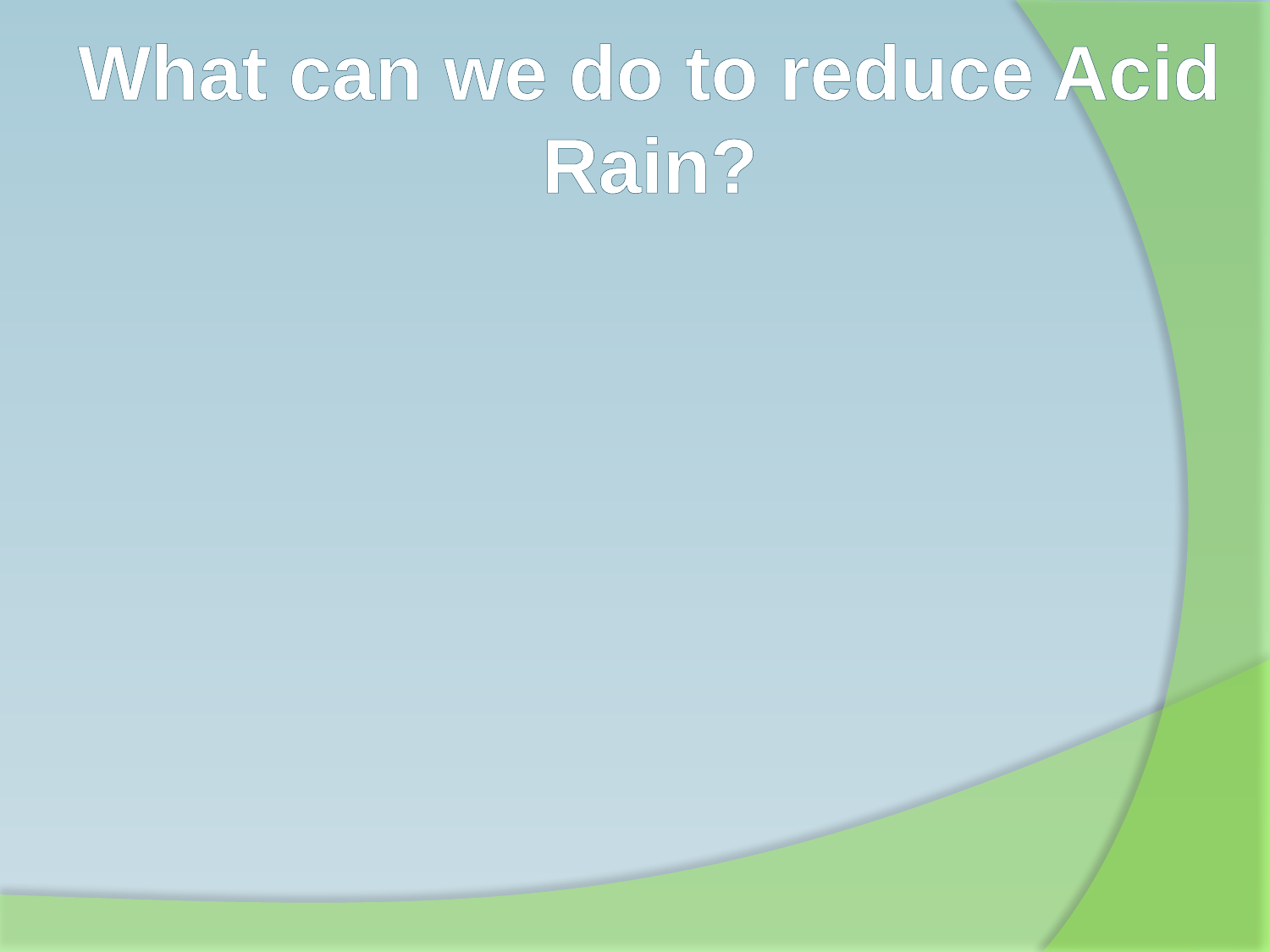

What can we do to reduce Acid Rain?